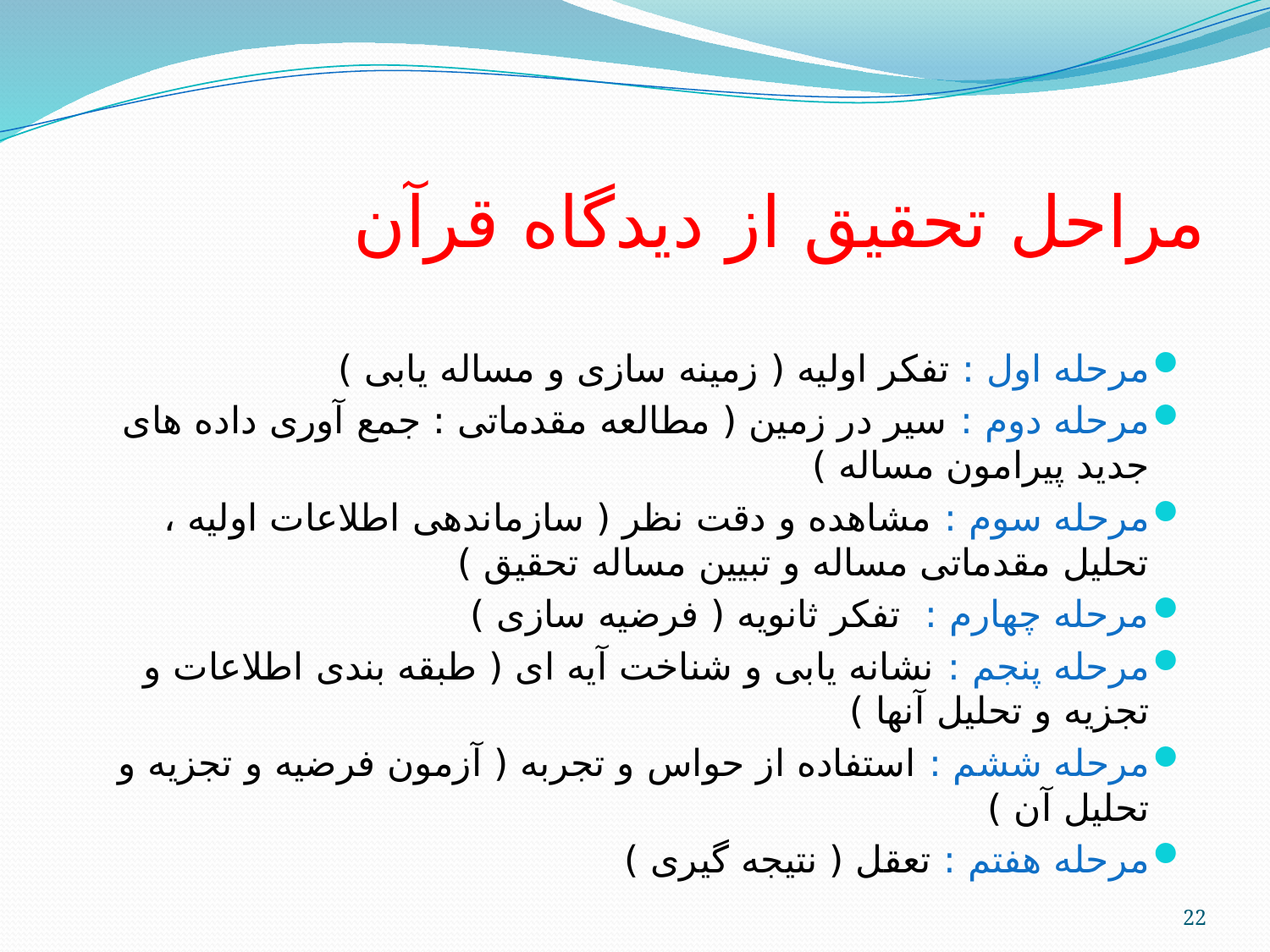

# مراحل تحقیق از دیدگاه قرآن
مرحله اول : تفکر اولیه ( زمینه سازی و مساله یابی )
مرحله دوم : سیر در زمین ( مطالعه مقدماتی : جمع آوری داده های جدید پیرامون مساله )
مرحله سوم : مشاهده و دقت نظر ( سازماندهی اطلاعات اولیه ، تحلیل مقدماتی مساله و تبیین مساله تحقیق )
مرحله چهارم :  تفکر ثانویه ( فرضیه سازی )
مرحله پنجم : نشانه یابی و شناخت آیه ای ( طبقه بندی اطلاعات و تجزیه و تحلیل آنها )
مرحله ششم : استفاده از حواس و تجربه ( آزمون فرضیه و تجزیه و تحلیل آن )
مرحله هفتم : تعقل ( نتیجه گیری )
22